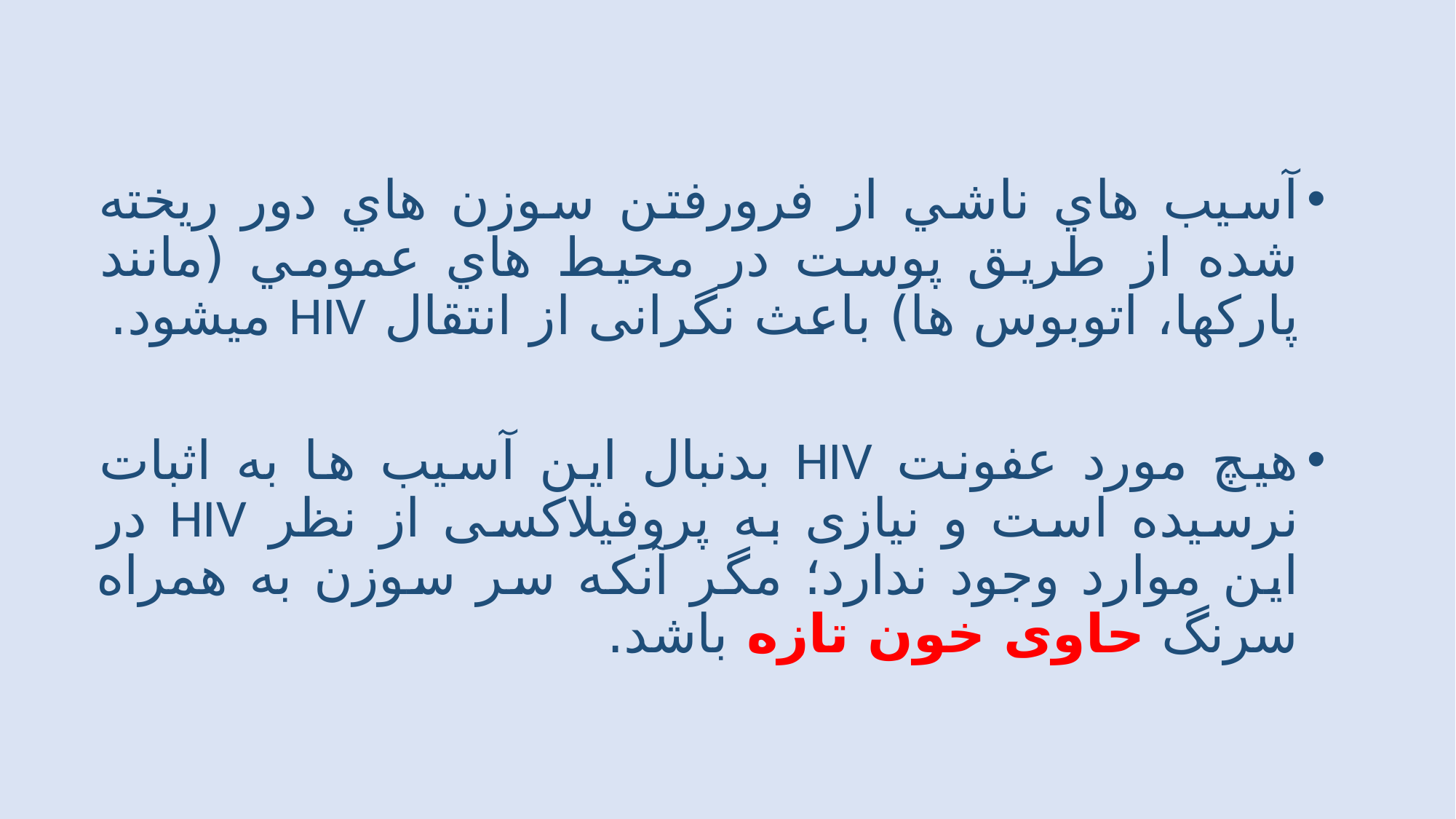

آسيب هاي ناشي از فرورفتن سوزن هاي دور ريخته شده از طريق پوست در محيط هاي عمومي (مانند پاركها، اتوبوس ها) باعث نگرانی از انتقال HIV میشود.

هيچ مورد عفونت HIV بدنبال اين آسيب ها به اثبات نرسيده است و نیازی به پروفیلاکسی از نظر HIV در این موارد وجود ندارد؛ مگر آنکه سر سوزن به همراه سرنگ حاوی خون تازه باشد.